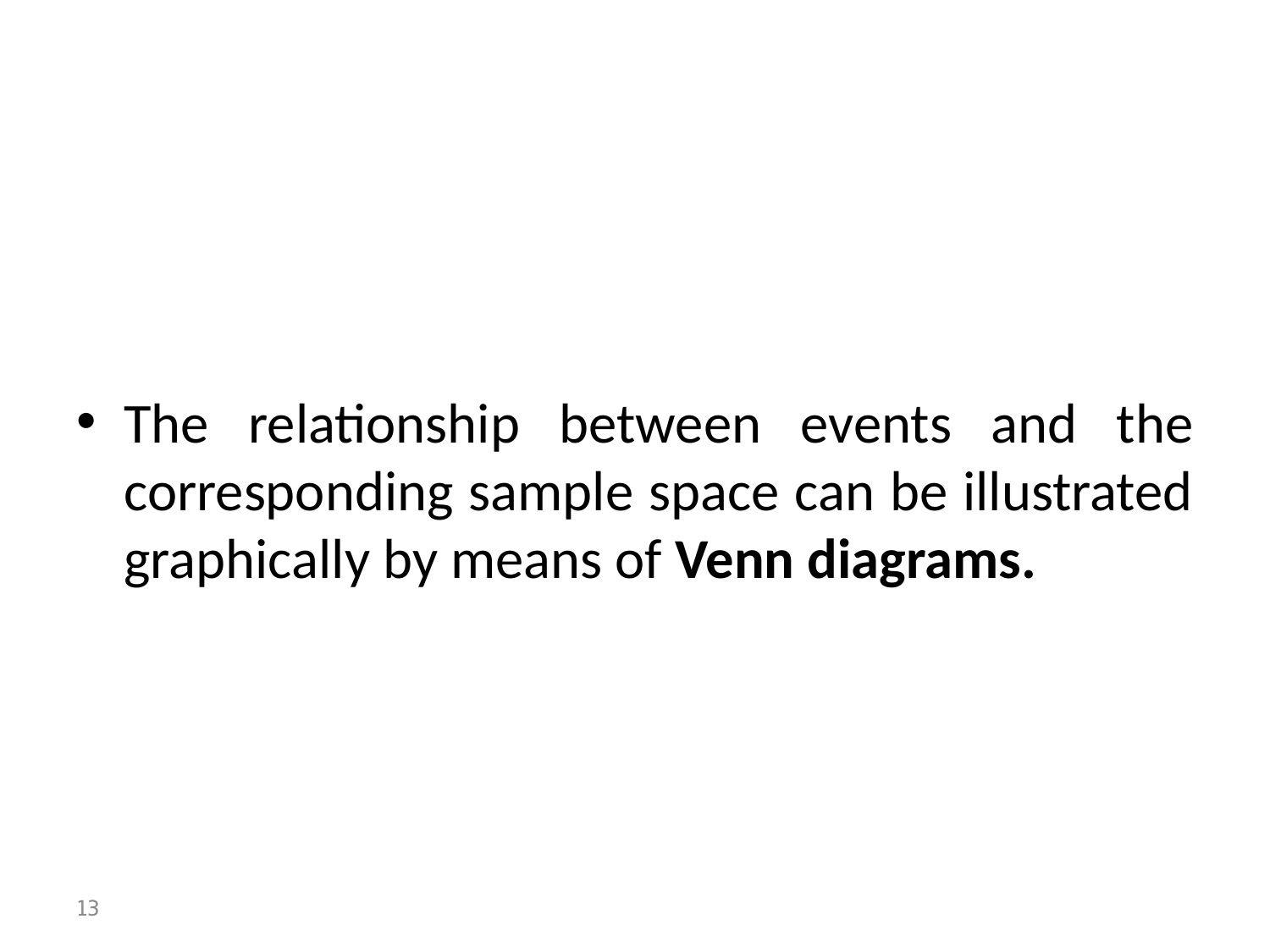

#

The relationship between events and the corresponding sample space can be illustrated graphically by means of Venn diagrams.
13